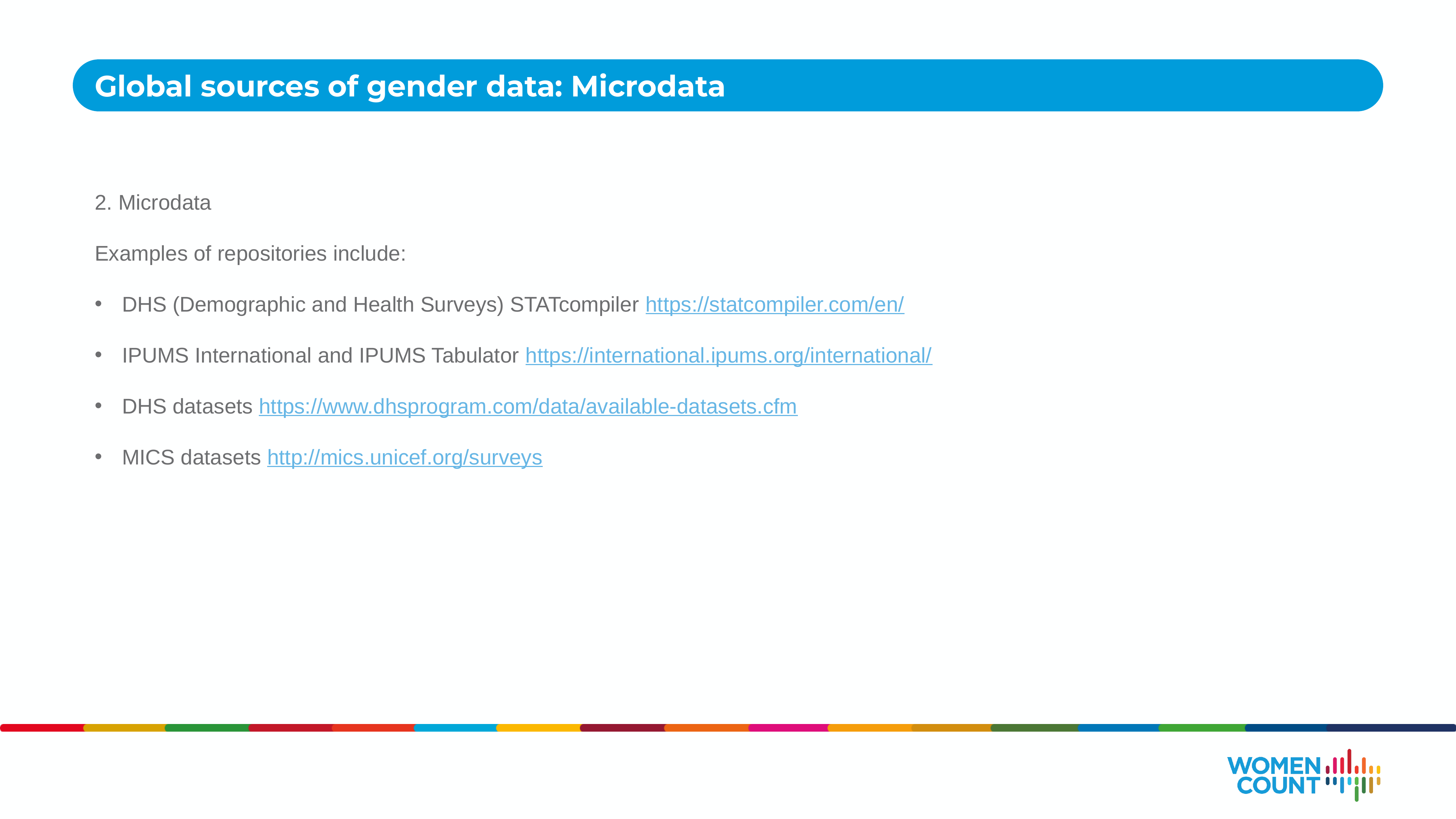

Global sources of gender data: Microdata

2. Microdata

Examples of repositories include:

DHS (Demographic and Health Surveys) STATcompiler https://statcompiler.com/en/

IPUMS International and IPUMS Tabulator https://international.ipums.org/international/

DHS datasets https://www.dhsprogram.com/data/available-datasets.cfm

MICS datasets http://mics.unicef.org/surveys